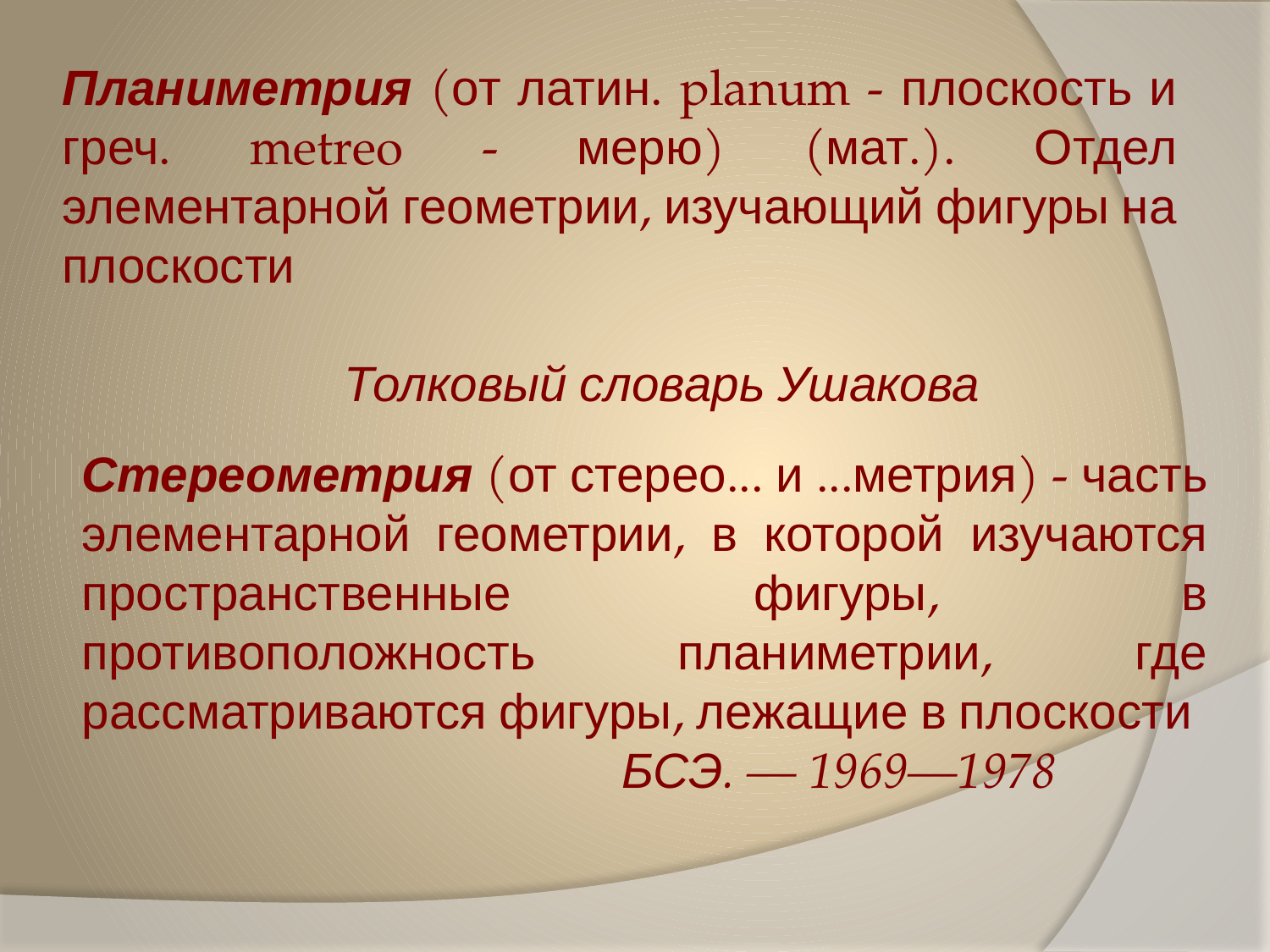

Планиметрия (от латин. planum - плоскость и греч. metreo - мерю) (мат.). Отдел элементарной геометрии, изучающий фигуры на плоскости

                       Толковый словарь Ушакова

Стереометрия (от стерео... и ...метрия) - часть элементарной геометрии, в которой изучаются пространственные фигуры, в противоположность планиметрии, где рассматриваются фигуры, лежащие в плоскости
                                            БСЭ. — 1969—1978